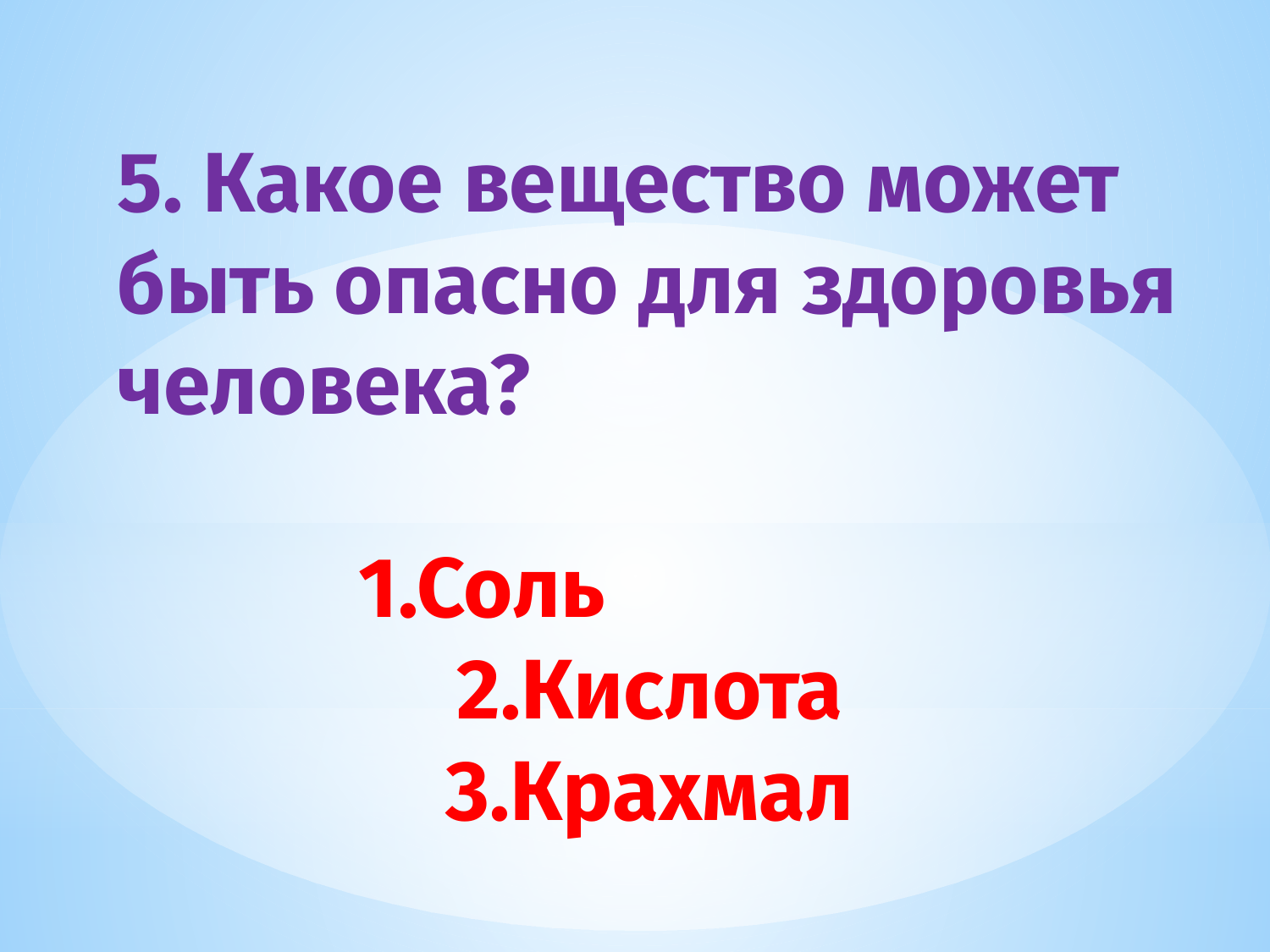

5. Какое вещество может быть опасно для здоровья человека?

            1.Соль
2.Кислота
3.Крахмал